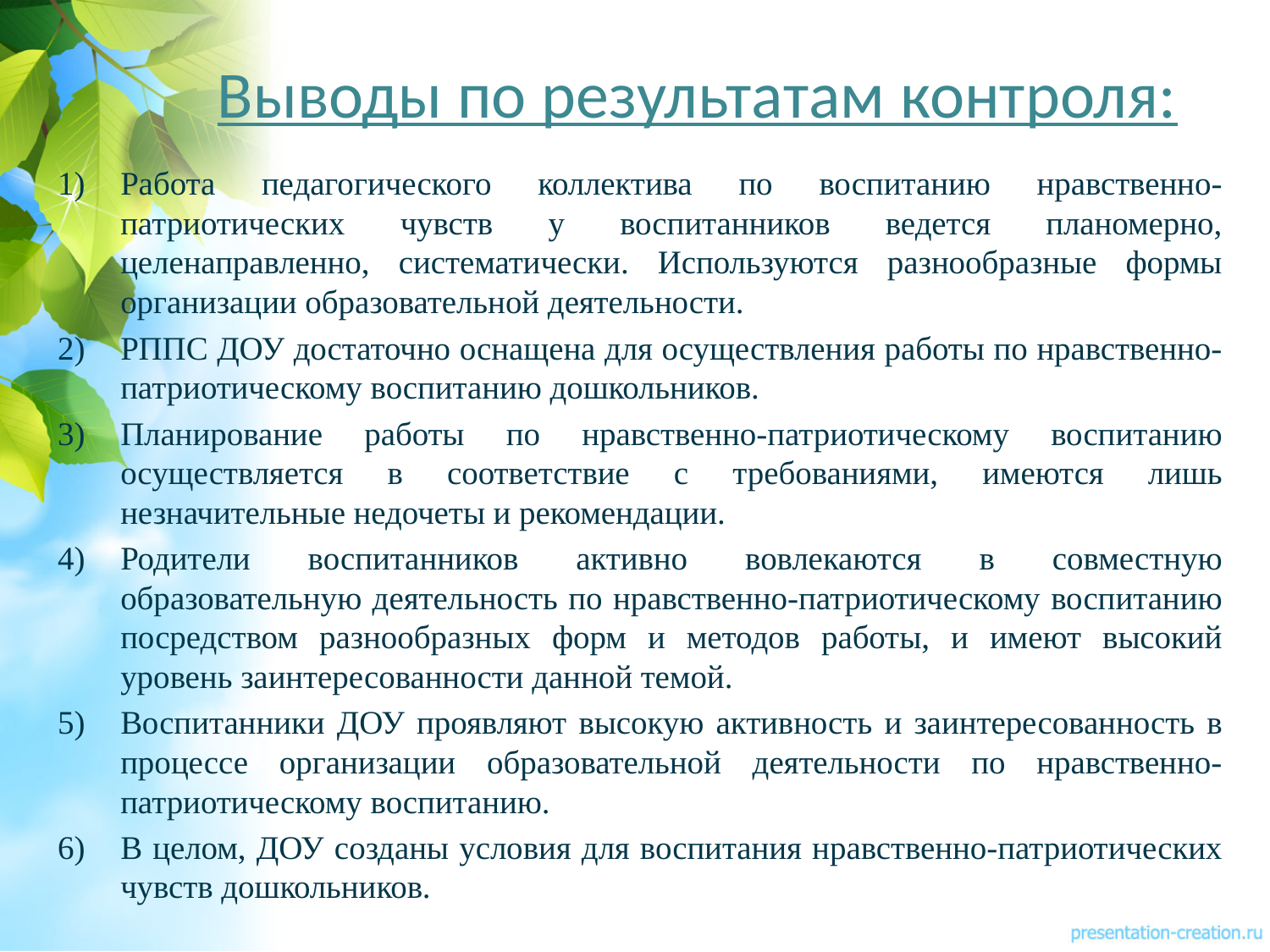

# Выводы по результатам контроля:
Работа педагогического коллектива по воспитанию нравственно-патриотических чувств у воспитанников ведется планомерно, целенаправленно, систематически. Используются разнообразные формы организации образовательной деятельности.
РППС ДОУ достаточно оснащена для осуществления работы по нравственно-патриотическому воспитанию дошкольников.
Планирование работы по нравственно-патриотическому воспитанию осуществляется в соответствие с требованиями, имеются лишь незначительные недочеты и рекомендации.
Родители воспитанников активно вовлекаются в совместную образовательную деятельность по нравственно-патриотическому воспитанию посредством разнообразных форм и методов работы, и имеют высокий уровень заинтересованности данной темой.
Воспитанники ДОУ проявляют высокую активность и заинтересованность в процессе организации образовательной деятельности по нравственно-патриотическому воспитанию.
В целом, ДОУ созданы условия для воспитания нравственно-патриотических чувств дошкольников.